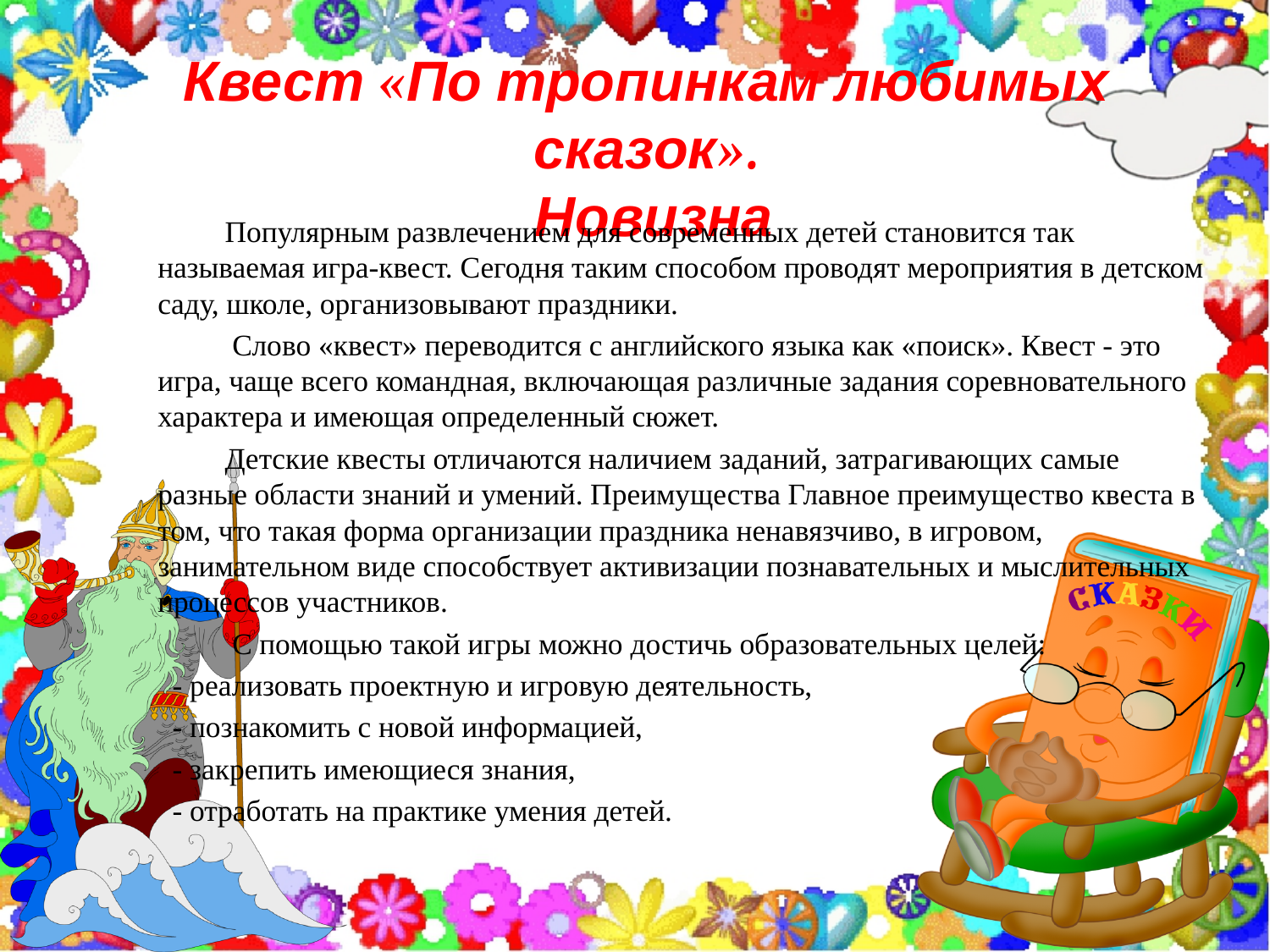

# Квест «По тропинкам любимых сказок». Новизна
	Популярным развлечением для современных детей становится так называемая игра-квест. Сегодня таким способом проводят мероприятия в детском саду, школе, организовывают праздники.
	 Слово «квест» переводится с английского языка как «поиск». Квест - это игра, чаще всего командная, включающая различные задания соревновательного характера и имеющая определенный сюжет.
	Детские квесты отличаются наличием заданий, затрагивающих самые разные области знаний и умений. Преимущества Главное преимущество квеста в том, что такая форма организации праздника ненавязчиво, в игровом, занимательном виде способствует активизации познавательных и мыслительных процессов участников.
	 С помощью такой игры можно достичь образовательных целей:
  - реализовать проектную и игровую деятельность,
  - познакомить с новой информацией,
  - закрепить имеющиеся знания,
  - отработать на практике умения детей.